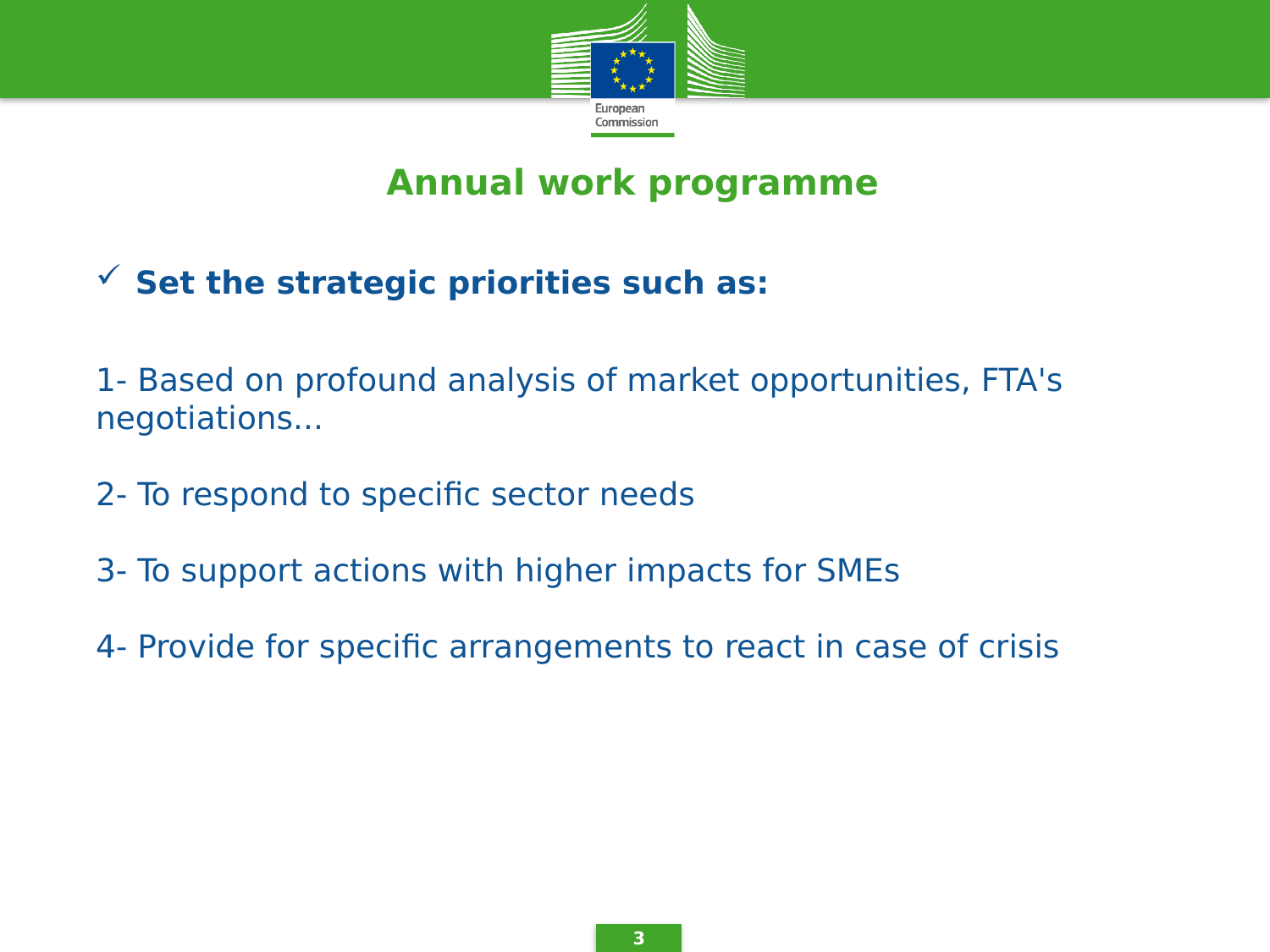

# Annual work programme
Set the strategic priorities such as:

1- Based on profound analysis of market opportunities, FTA's negotiations...

2- To respond to specific sector needs

3- To support actions with higher impacts for SMEs

4- Provide for specific arrangements to react in case of crisis

3